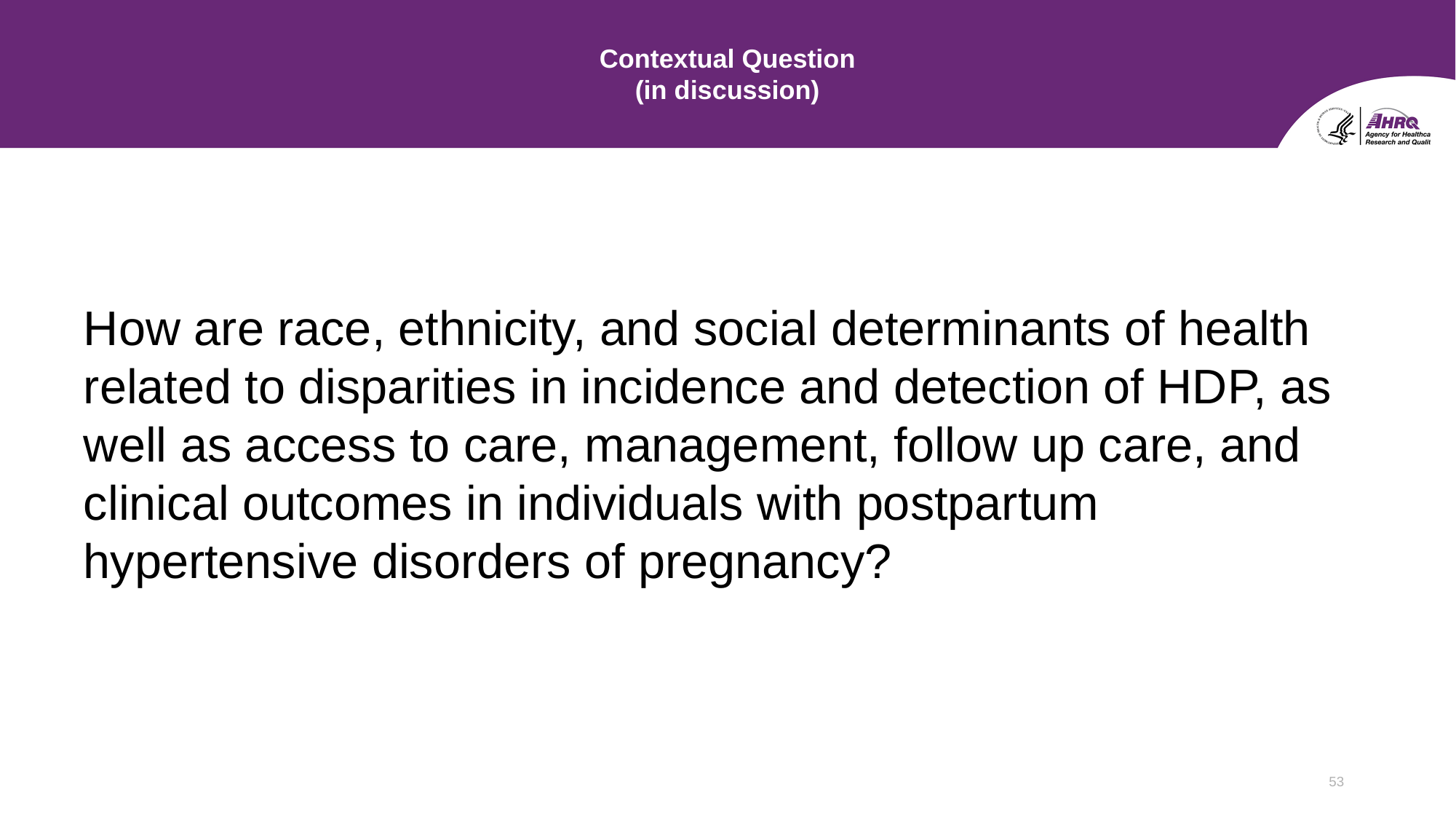

# Contextual Question (in discussion)
How are race, ethnicity, and social determinants of health related to disparities in incidence and detection of HDP, as well as access to care, management, follow up care, and clinical outcomes in individuals with postpartum hypertensive disorders of pregnancy?
53